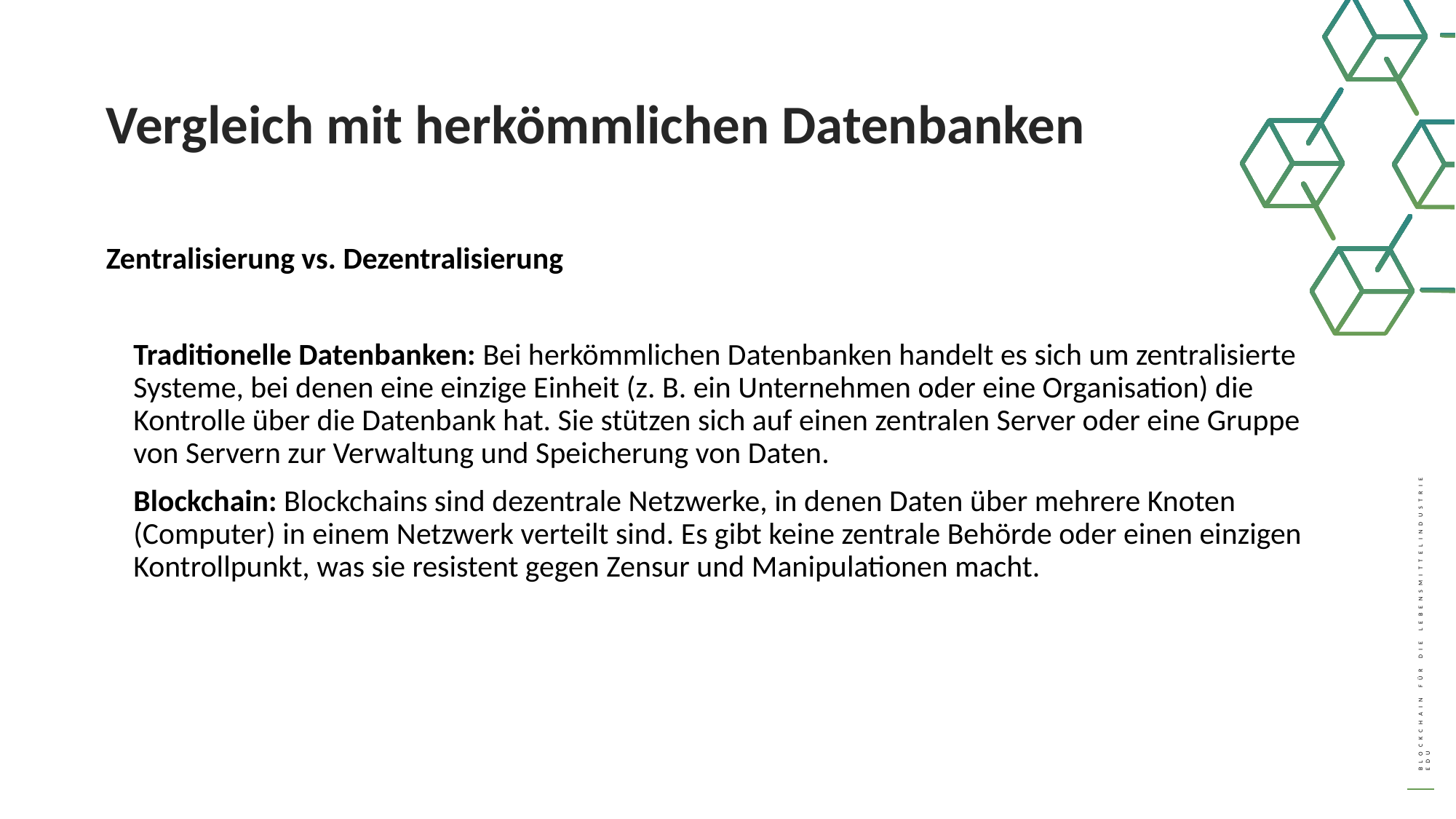

Vergleich mit herkömmlichen Datenbanken
Zentralisierung vs. Dezentralisierung

	Traditionelle Datenbanken: Bei herkömmlichen Datenbanken handelt es sich um zentralisierte Systeme, bei denen eine einzige Einheit (z. B. ein Unternehmen oder eine Organisation) die Kontrolle über die Datenbank hat. Sie stützen sich auf einen zentralen Server oder eine Gruppe von Servern zur Verwaltung und Speicherung von Daten.
	Blockchain: Blockchains sind dezentrale Netzwerke, in denen Daten über mehrere Knoten (Computer) in einem Netzwerk verteilt sind. Es gibt keine zentrale Behörde oder einen einzigen Kontrollpunkt, was sie resistent gegen Zensur und Manipulationen macht.